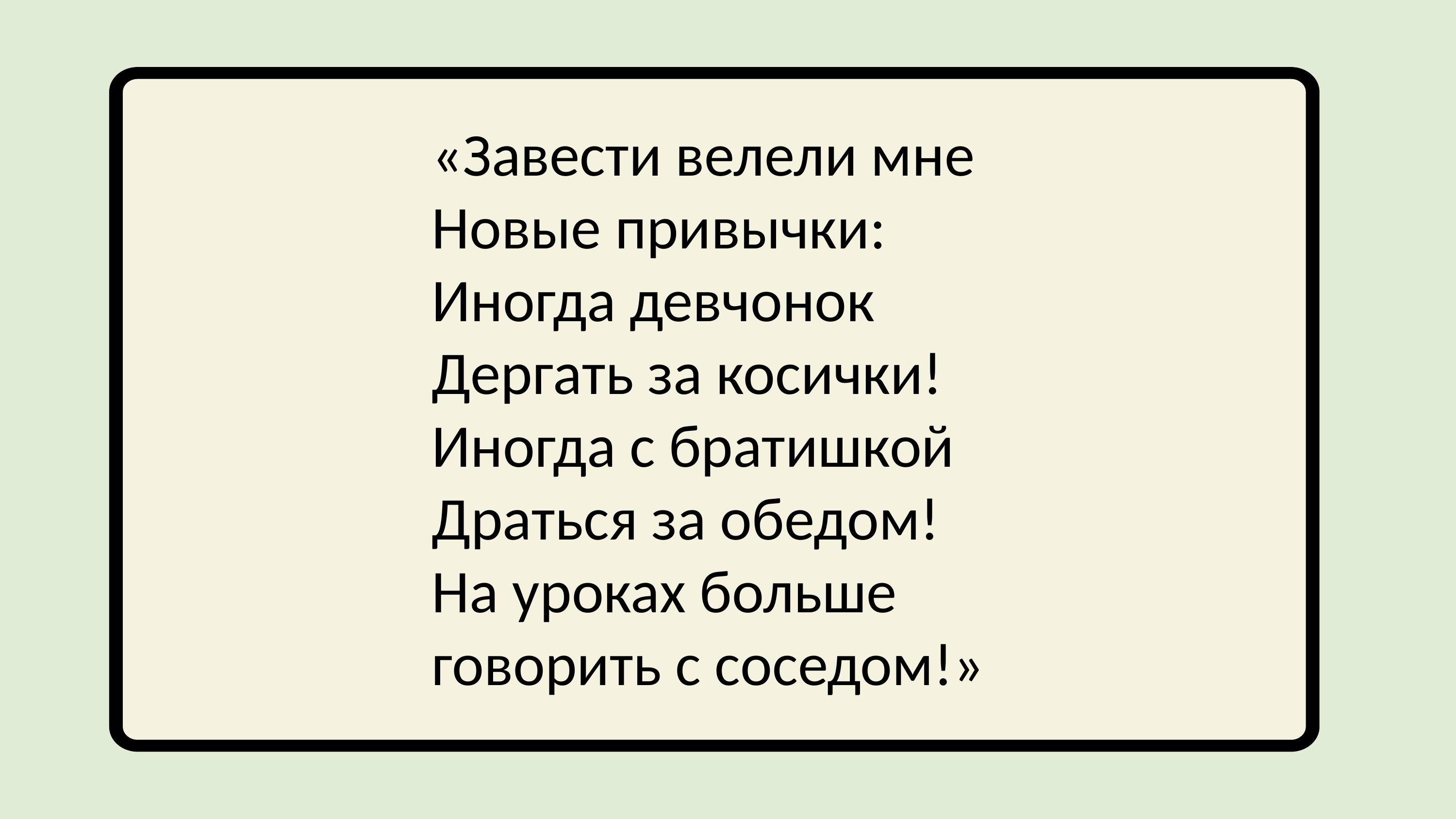

«Завести велели мне
Новые привычки:
Иногда девчонок
Дергать за косички!
Иногда с братишкой
Драться за обедом!
На уроках больше
говорить с соседом!»